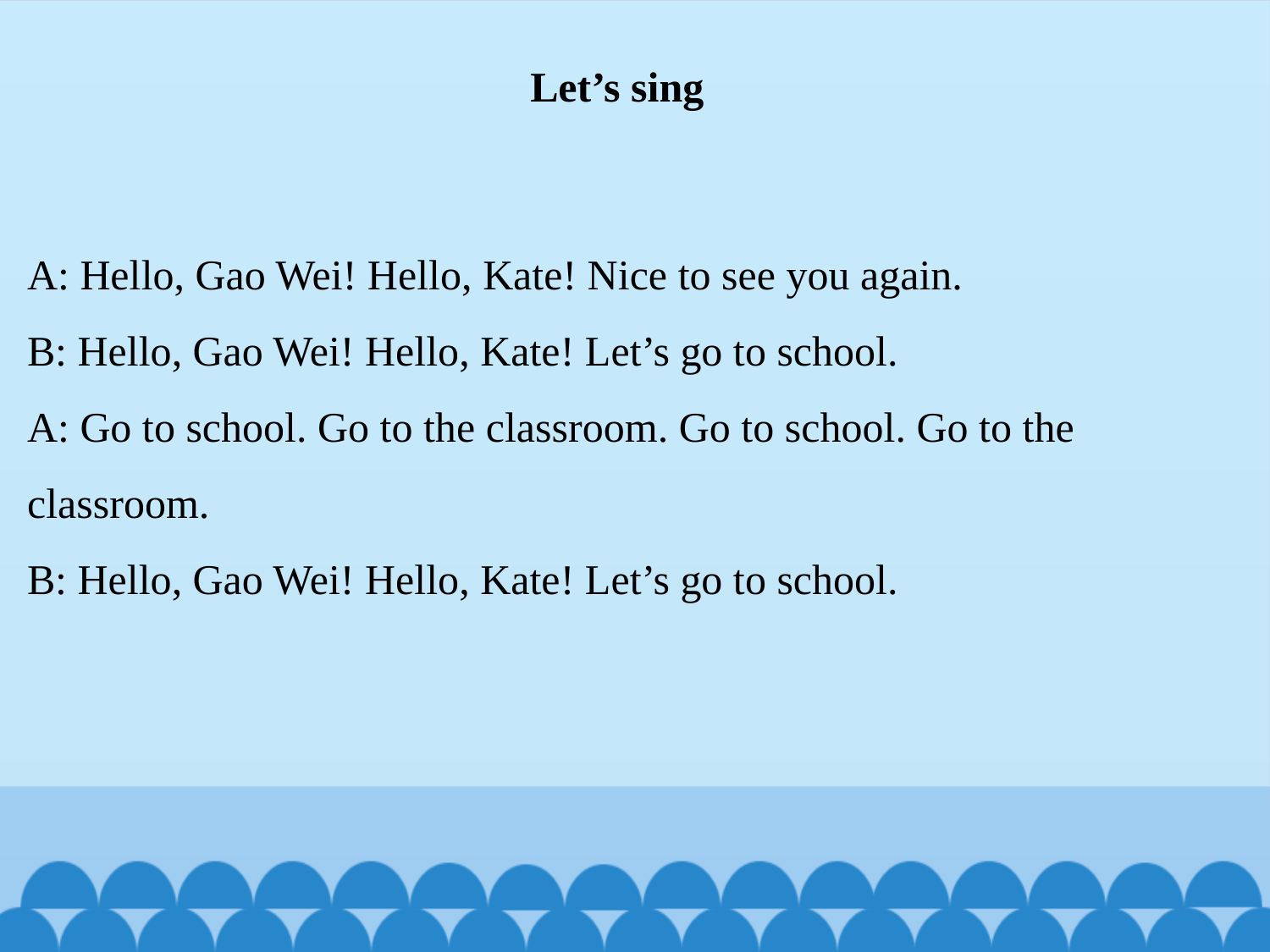

Let’s sing
A: Hello, Gao Wei! Hello, Kate! Nice to see you again.
B: Hello, Gao Wei! Hello, Kate! Let’s go to school.
A: Go to school. Go to the classroom. Go to school. Go to the classroom.
B: Hello, Gao Wei! Hello, Kate! Let’s go to school.